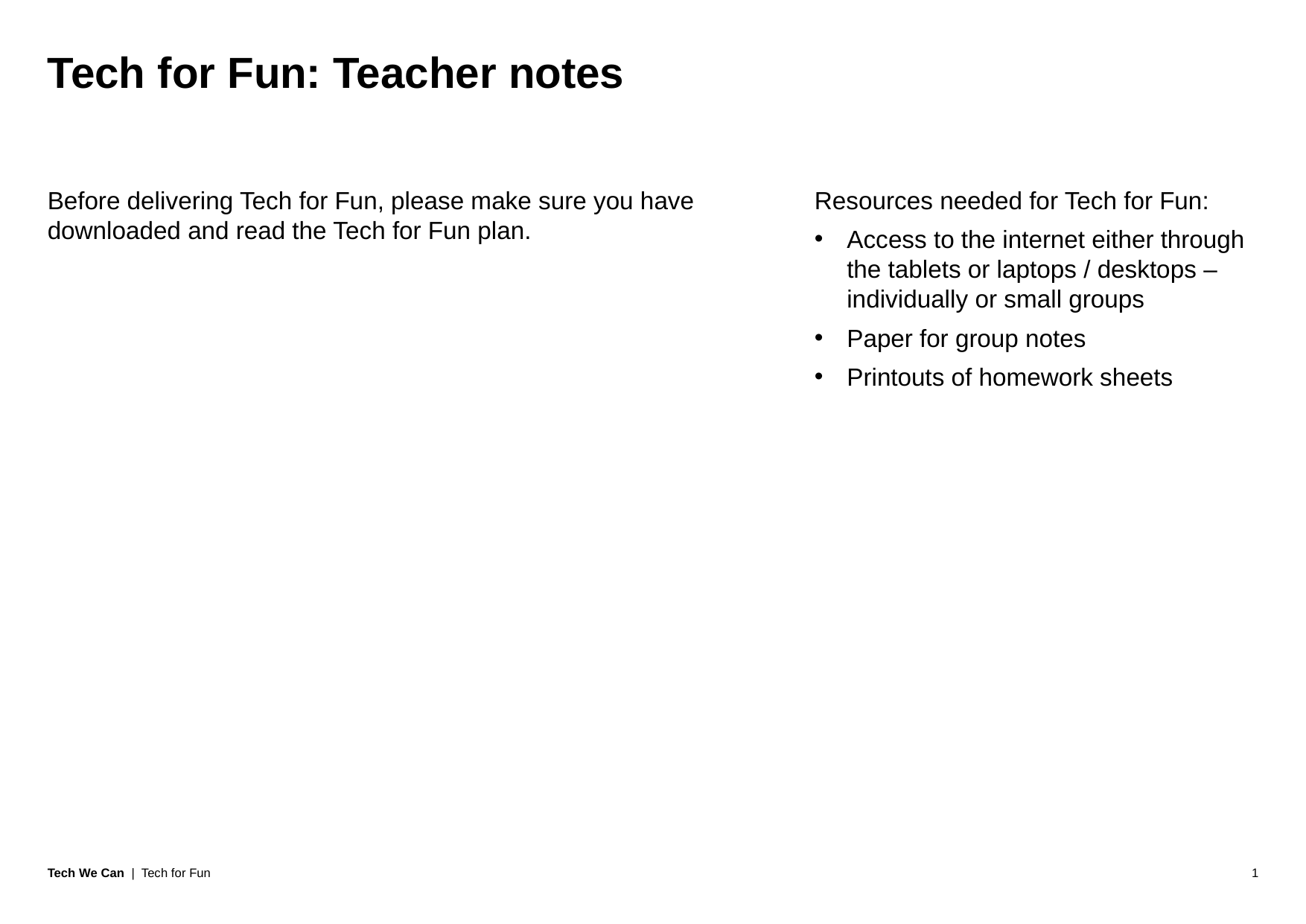

# Tech for Fun: Teacher notes
Before delivering Tech for Fun, please make sure you have downloaded and read the Tech for Fun plan.
Resources needed for Tech for Fun:
Access to the internet either through the tablets or laptops / desktops – individually or small groups
Paper for group notes
Printouts of homework sheets
1